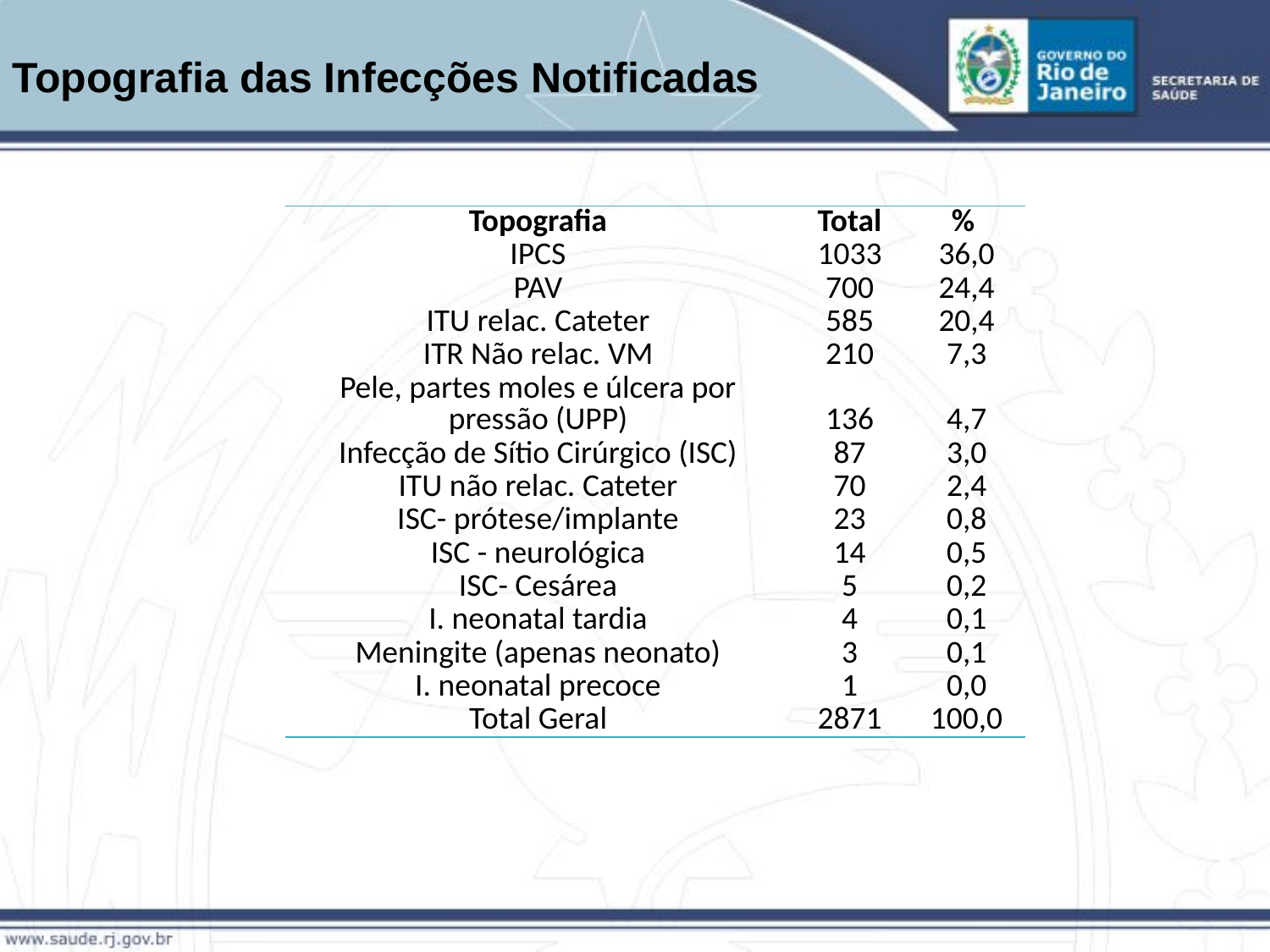

# Topografia das Infecções Notificadas
| Topografia | Total | % |
| --- | --- | --- |
| IPCS | 1033 | 36,0 |
| PAV | 700 | 24,4 |
| ITU relac. Cateter | 585 | 20,4 |
| ITR Não relac. VM | 210 | 7,3 |
| Pele, partes moles e úlcera por pressão (UPP) | 136 | 4,7 |
| Infecção de Sítio Cirúrgico (ISC) | 87 | 3,0 |
| ITU não relac. Cateter | 70 | 2,4 |
| ISC- prótese/implante | 23 | 0,8 |
| ISC - neurológica | 14 | 0,5 |
| ISC- Cesárea | 5 | 0,2 |
| I. neonatal tardia | 4 | 0,1 |
| Meningite (apenas neonato) | 3 | 0,1 |
| I. neonatal precoce | 1 | 0,0 |
| Total Geral | 2871 | 100,0 |